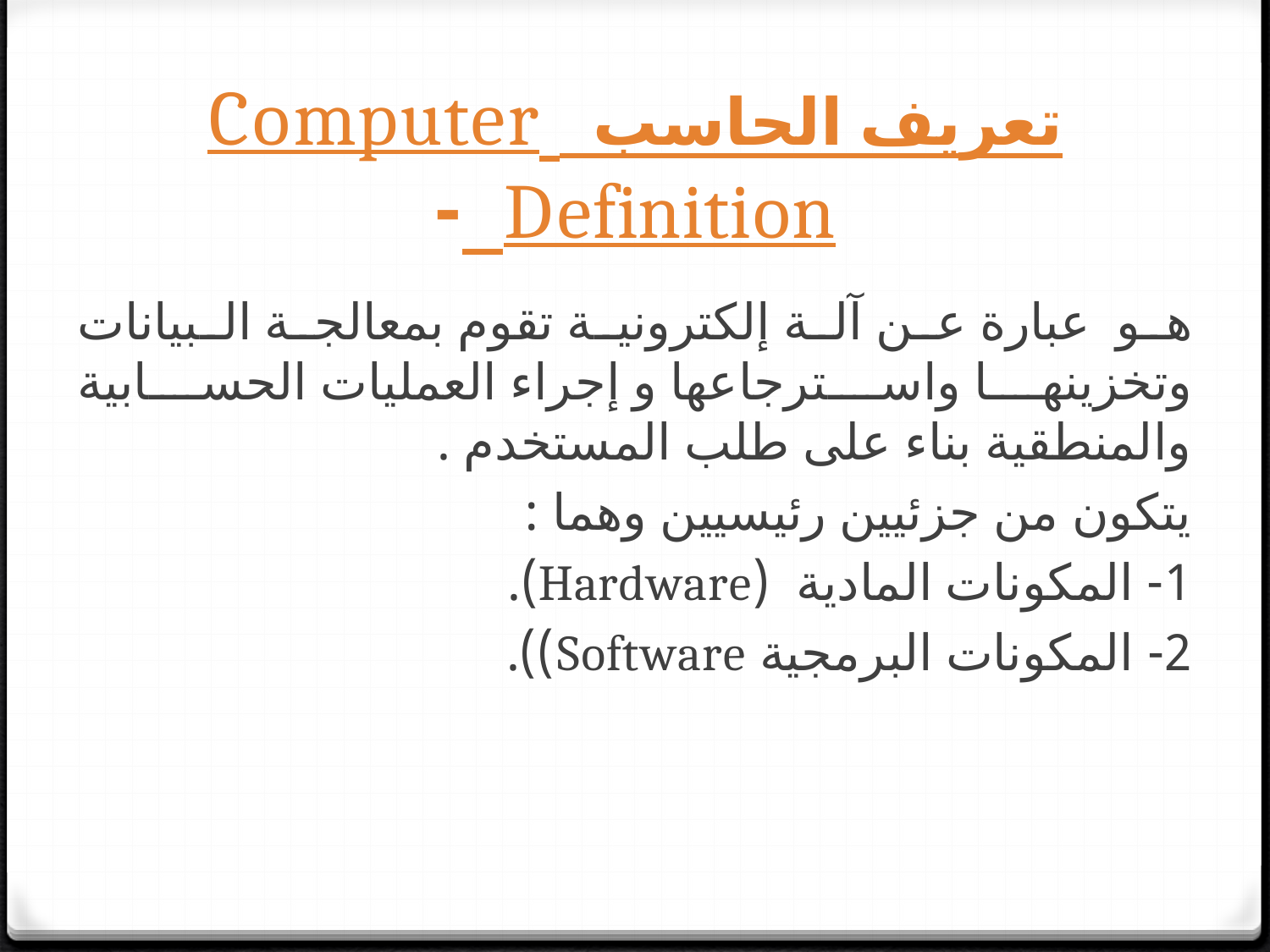

# تعريف الحاسب   Computer Definition  -
هو  عبارة عن آلة إلكترونية تقوم بمعالجة البيانات وتخزينها واسترجاعها و إجراء العمليات الحسابية والمنطقية بناء على طلب المستخدم .
يتكون من جزئيين رئيسيين وهما :
1- المكونات المادية  (Hardware).
2- المكونات البرمجية Software)).